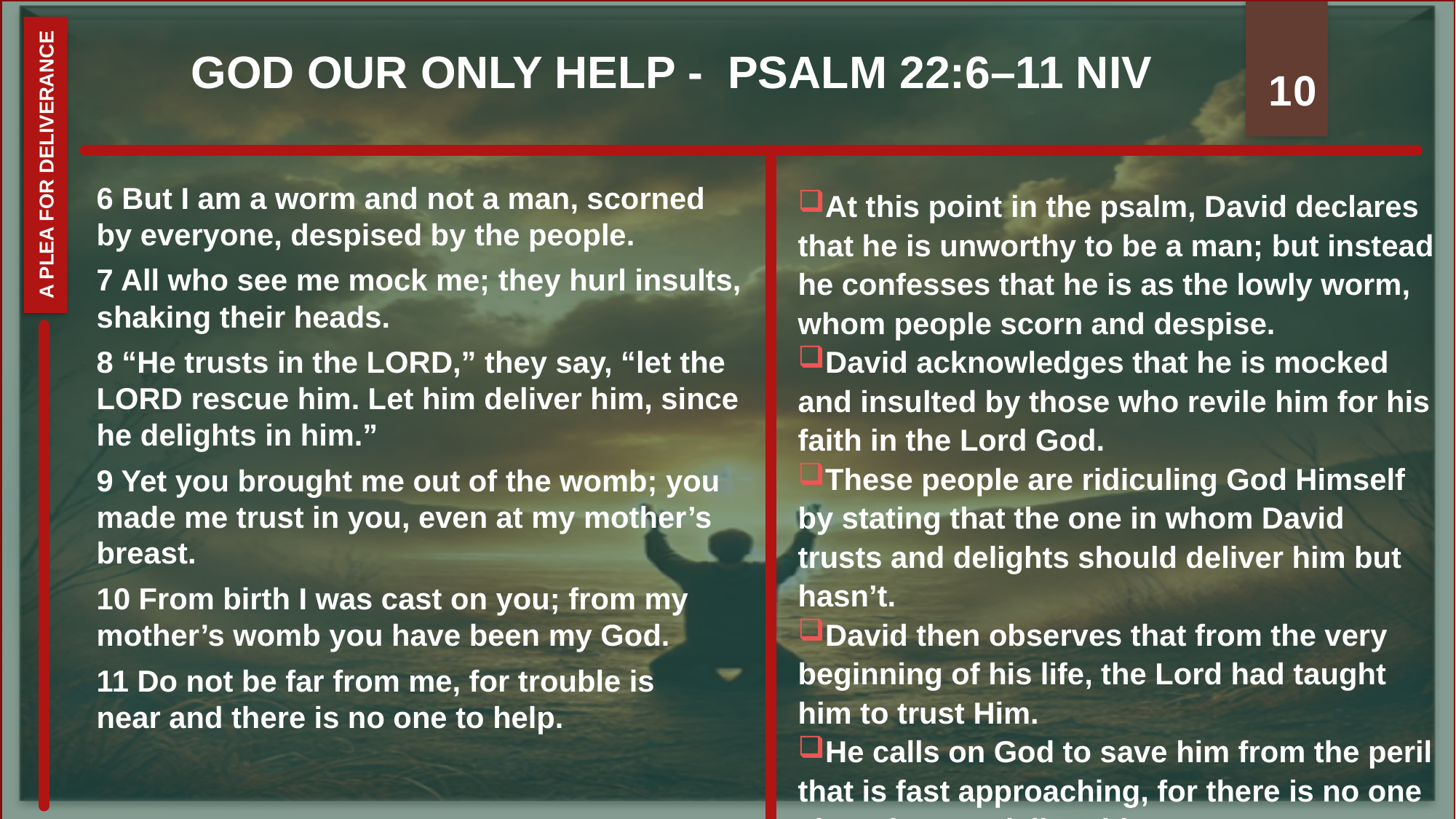

# God Our Only Help -  Psalm 22:6–11 NIV
10
A Plea for Deliverance
6 But I am a worm and not a man, scorned by everyone, despised by the people.
7 All who see me mock me; they hurl insults, shaking their heads.
8 “He trusts in the LORD,” they say, “let the LORD rescue him. Let him deliver him, since he delights in him.”
9 Yet you brought me out of the womb; you made me trust in you, even at my mother’s breast.
10 From birth I was cast on you; from my mother’s womb you have been my God.
11 Do not be far from me, for trouble is near and there is no one to help.
At this point in the psalm, David declares that he is unworthy to be a man; but instead he confesses that he is as the lowly worm, whom people scorn and despise.
David acknowledges that he is mocked and insulted by those who revile him for his faith in the Lord God.
These people are ridiculing God Himself by stating that the one in whom David trusts and delights should deliver him but hasn’t.
David then observes that from the very beginning of his life, the Lord had taught him to trust Him.
He calls on God to save him from the peril that is fast approaching, for there is no one else who can deliver him.